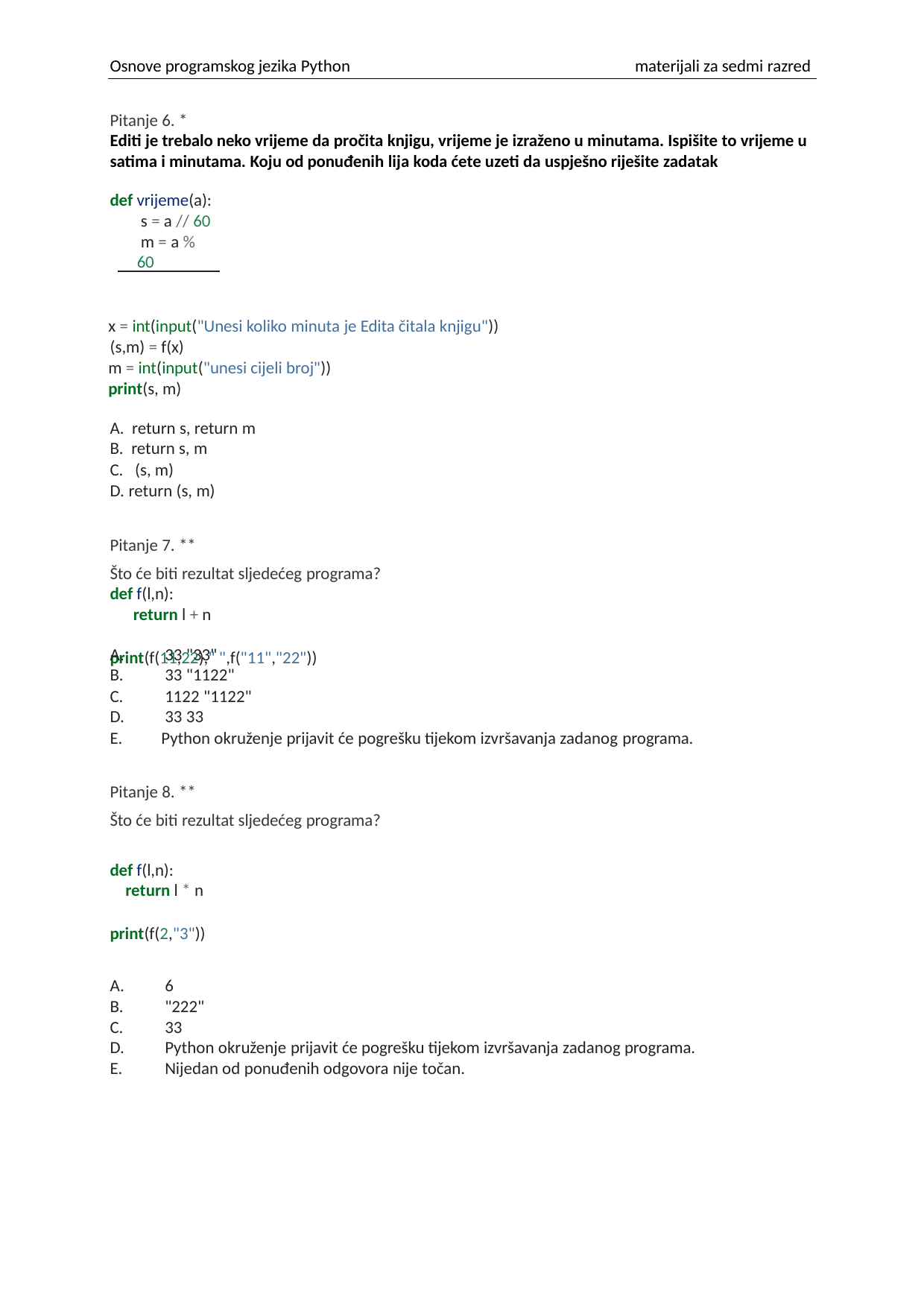

Osnove programskog jezika Python
materijali za sedmi razred

Pitanje 6. *
Editi je trebalo neko vrijeme da pročita knjigu, vrijeme je izraženo u minutama. Ispišite to vrijeme u  satima i minutama. Koju od ponuđenih lija koda ćete uzeti da uspješno riješite zadatak

def vrijeme(a):  s = a // 60  m = a % 60

x = int(input("Unesi koliko minuta je Edita čitala knjigu"))  (s,m) = f(x)
m = int(input("unesi cijeli broj"))
print(s, m)

return s, return m
return s, m
(s, m)
return (s, m)

Pitanje 7. **
Što će biti rezultat sljedećeg programa?
def f(l,n):
return l + n

print(f(11,22)," ",f("11","22"))

A.
B.
C.
D.
E.
33 "33"
33 "1122"
1122 "1122"
33 33
Python okruženje prijavit će pogrešku tijekom izvršavanja zadanog programa.
Pitanje 8. **
Što će biti rezultat sljedećeg programa?

def f(l,n):
return l * n

print(f(2,"3"))
A.
B.
C.
D.
E.
6
"222"
33
Python okruženje prijavit će pogrešku tijekom izvršavanja zadanog programa.  Nijedan od ponuđenih odgovora nije točan.